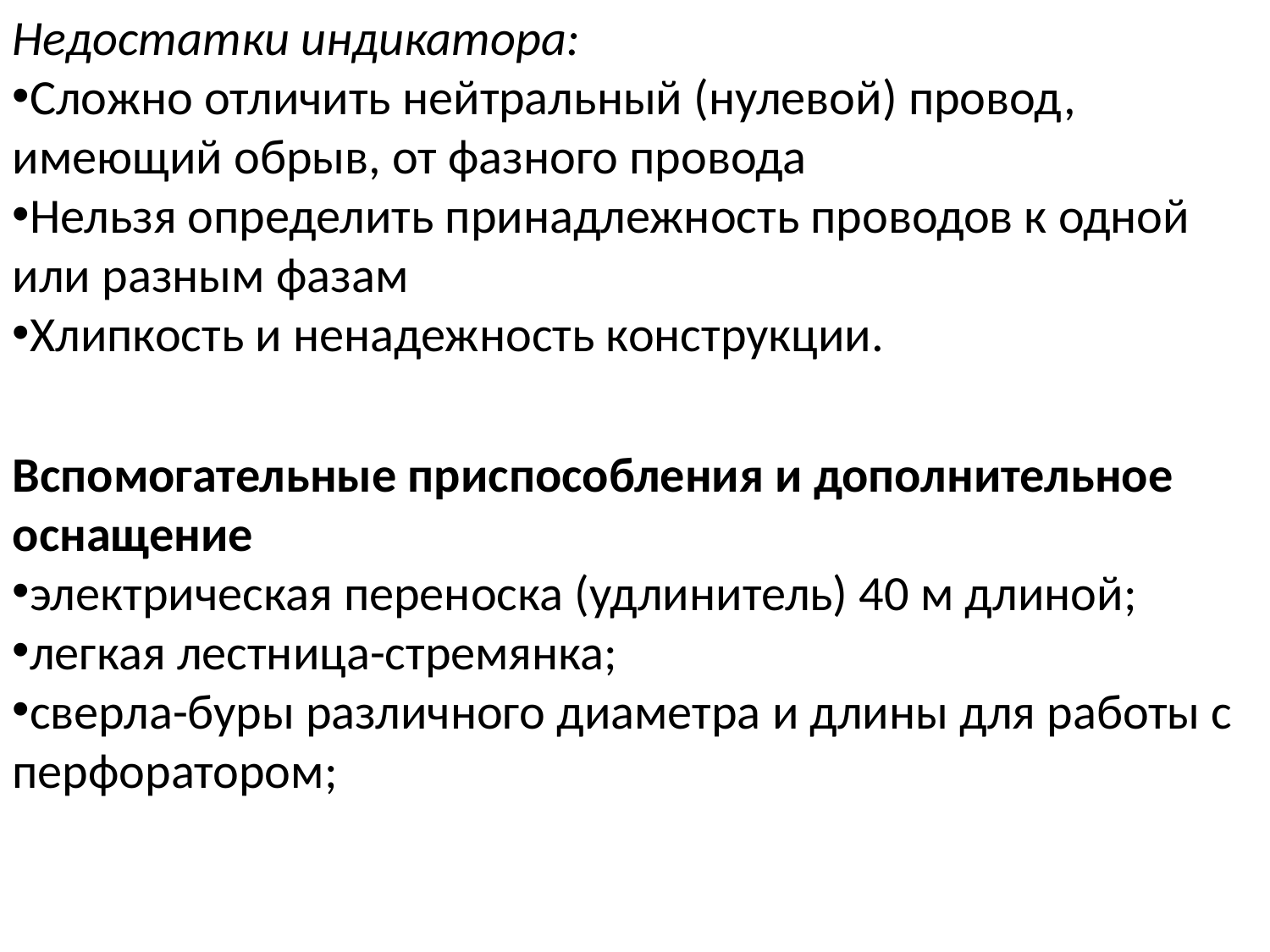

Недостатки индикатора:
Сложно отличить нейтральный (нулевой) провод, имеющий обрыв, от фазного провода
Нельзя определить принадлежность проводов к одной или разным фазам
Хлипкость и ненадежность конструкции.
Вспомогательные приспособления и дополнительное оснащение
электрическая переноска (удлинитель) 40 м длиной;
легкая лестница-стремянка;
сверла-буры различного диаметра и длины для работы с перфоратором;